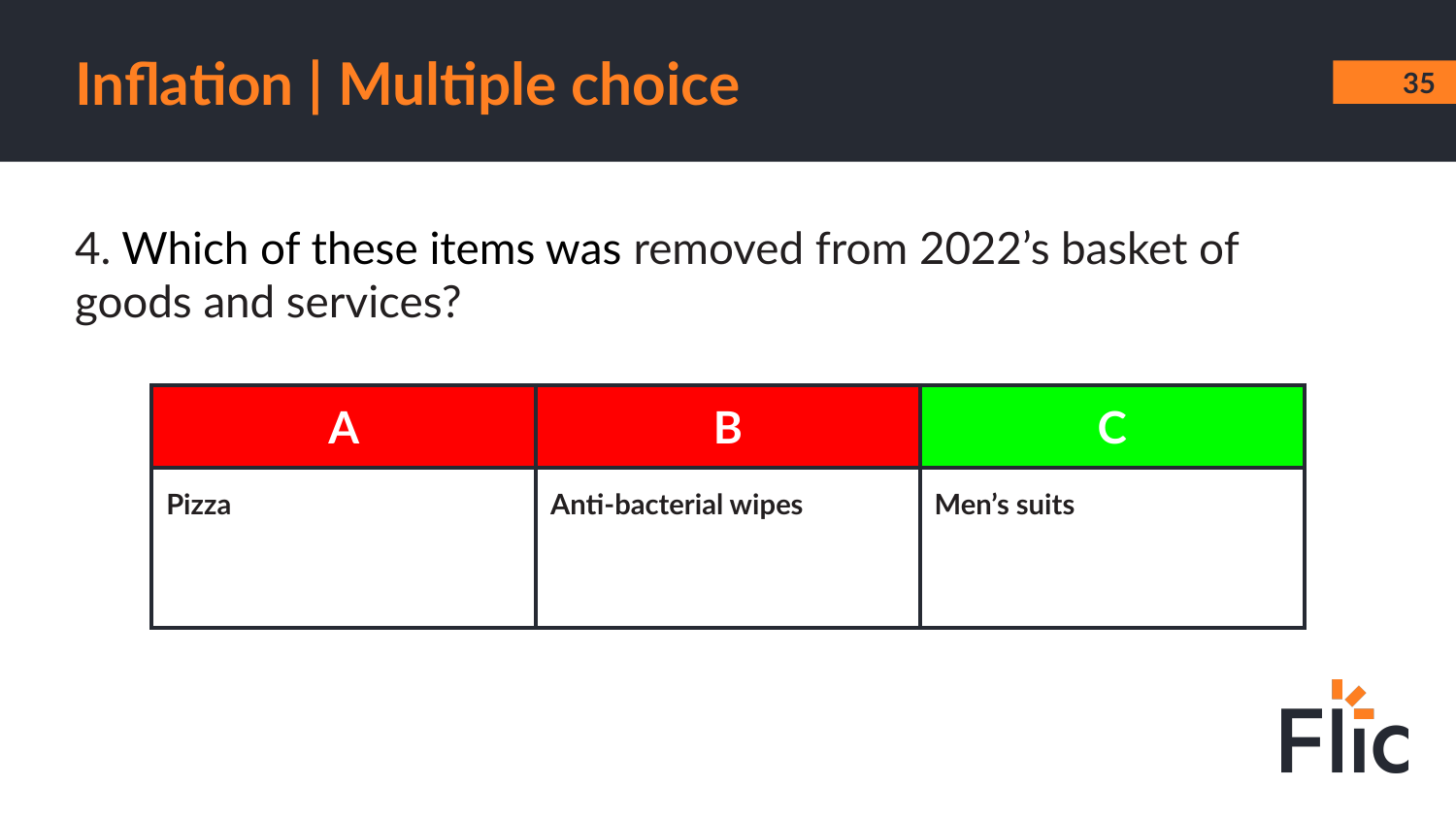

Inflation | Multiple choice
35
4. Which of these items was removed from 2022’s basket of goods and services?

| A | B | C |
| --- | --- | --- |
| Pizza | Anti-bacterial wipes | Men’s suits |